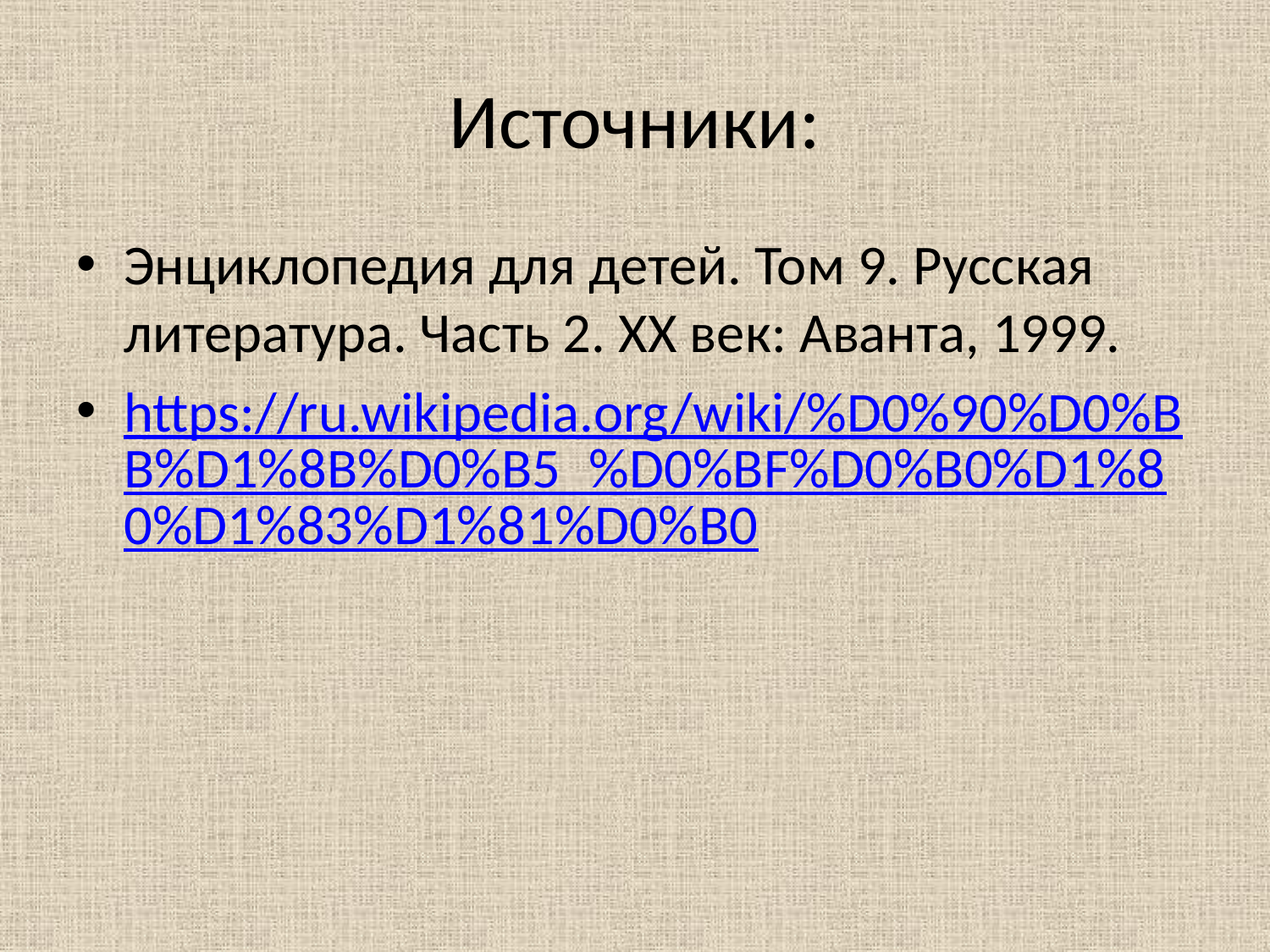

# Источники:
Энциклопедия для детей. Том 9. Русская литература. Часть 2. XX век: Аванта, 1999.
https://ru.wikipedia.org/wiki/%D0%90%D0%BB%D1%8B%D0%B5_%D0%BF%D0%B0%D1%80%D1%83%D1%81%D0%B0